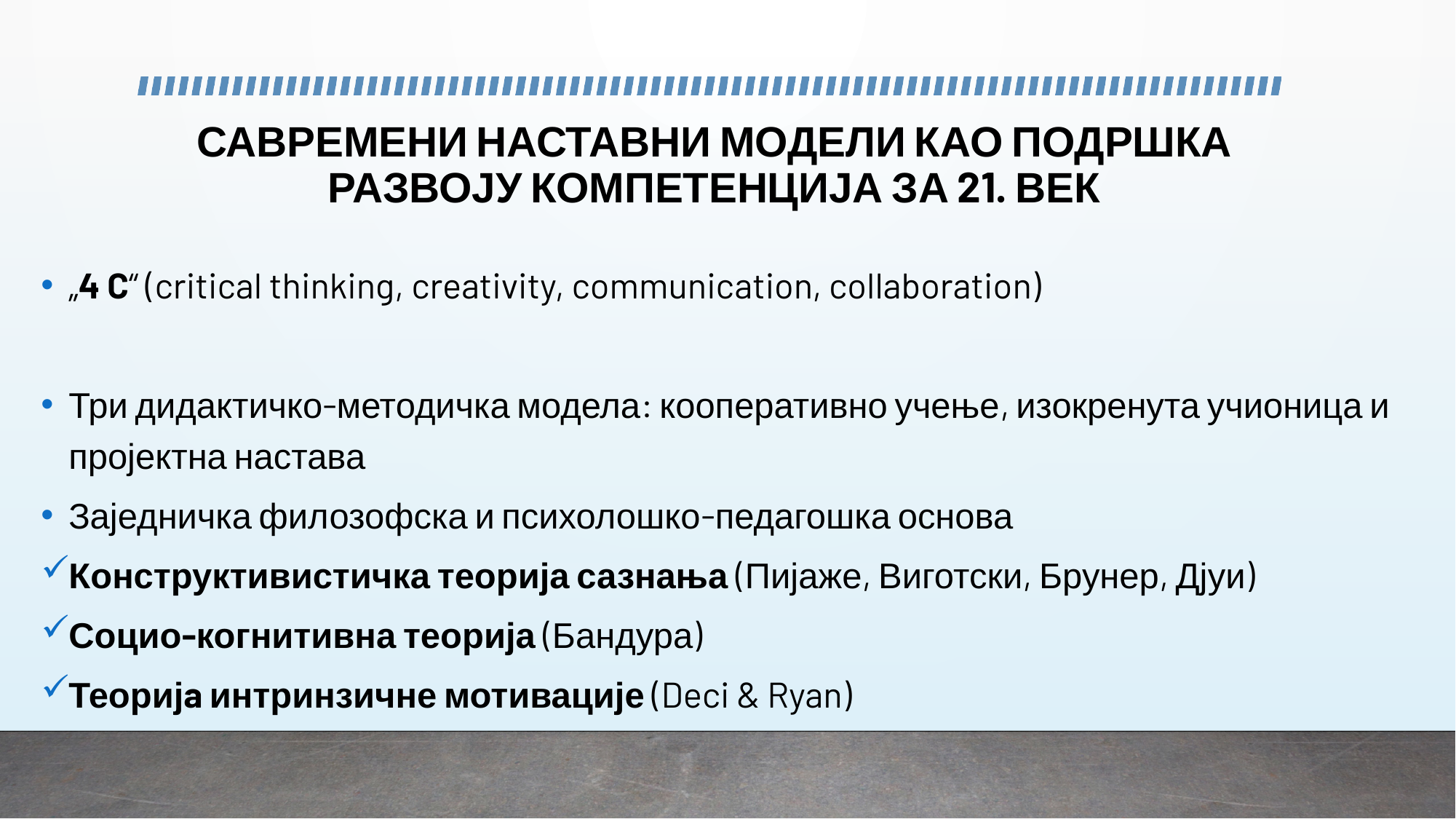

# САВРЕМЕНИ НАСТАВНИ МОДЕЛИ КАО ПОДРШКА РАЗВОЈУ КОМПЕТЕНЦИЈА ЗА 21. ВЕК

„4 C“ (critical thinking, creativity, communication, collaboration)

Три дидактичко-методичка модела: кооперативно учење, изокренута учионица и пројектна настава
Заједничка филозофска и психолошко-педагошка основа
Конструктивистичка теорија сазнања (Пијаже, Виготски, Брунер, Дјуи)
Социо-когнитивна теорија (Бандура)
Теоријa интринзичне мотивације (Deci & Ryan)